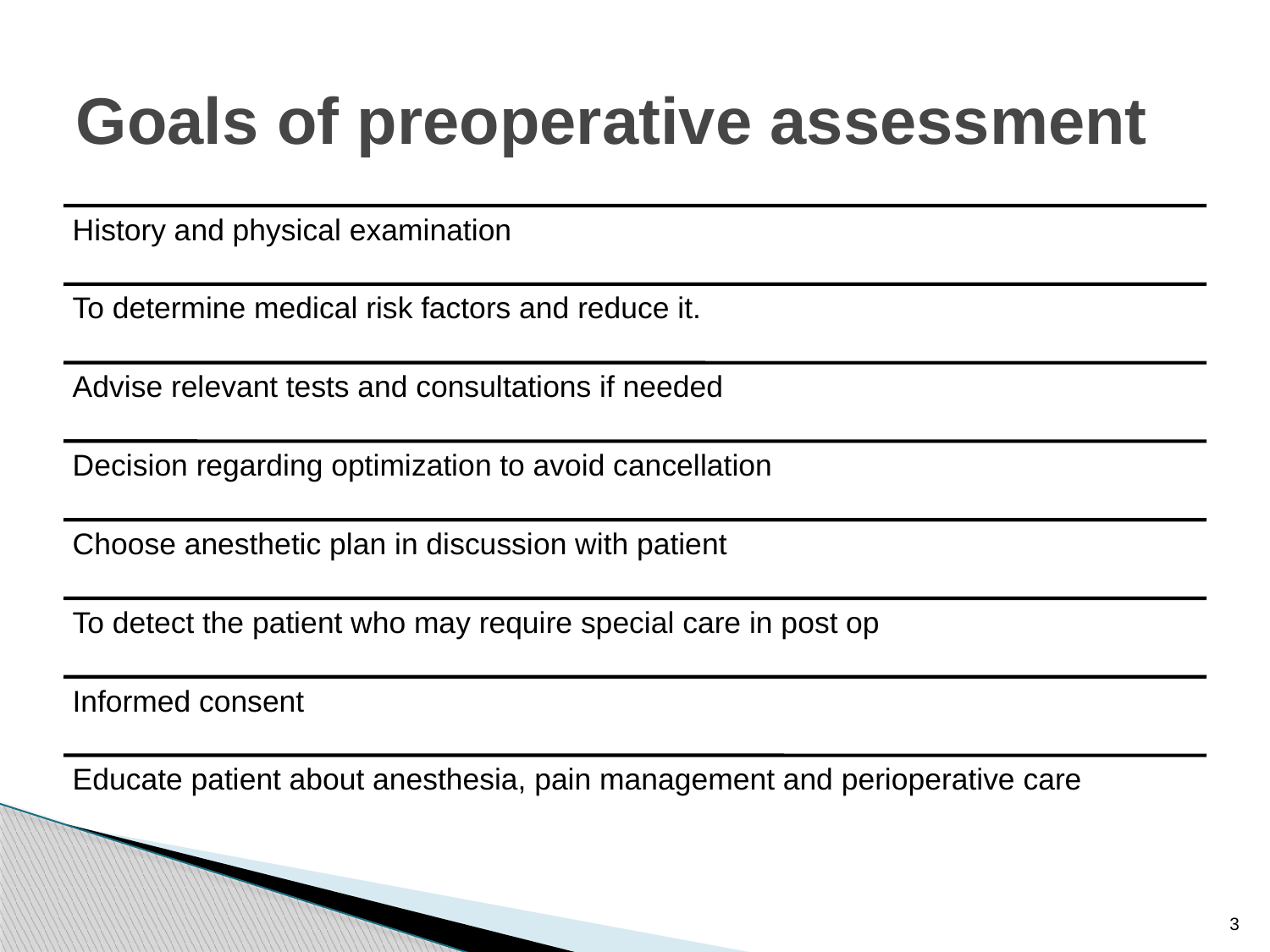

# Goals of preoperative assessment
History and physical examination
To determine medical risk factors and reduce it.
Advise relevant tests and consultations if needed
Decision regarding optimization to avoid cancellation
Choose anesthetic plan in discussion with patient
To detect the patient who may require special care in post op
Informed consent
Educate patient about anesthesia, pain management and perioperative care
3